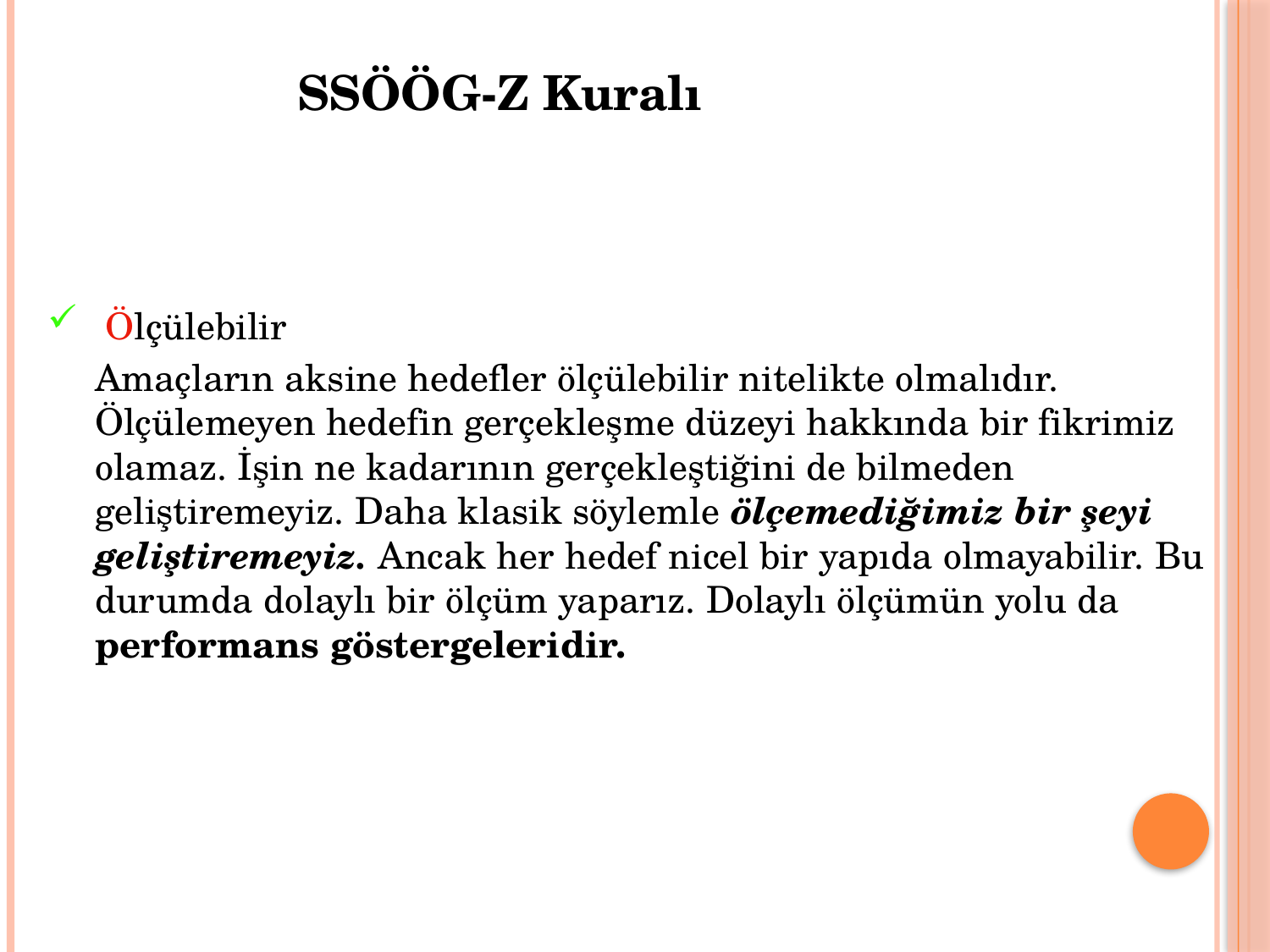

SSÖÖG-Z Kuralı
 Ölçülebilir
	Amaçların aksine hedefler ölçülebilir nitelikte olmalıdır. Ölçülemeyen hedefin gerçekleşme düzeyi hakkında bir fikrimiz olamaz. İşin ne kadarının gerçekleştiğini de bilmeden geliştiremeyiz. Daha klasik söylemle ölçemediğimiz bir şeyi geliştiremeyiz. Ancak her hedef nicel bir yapıda olmayabilir. Bu durumda dolaylı bir ölçüm yaparız. Dolaylı ölçümün yolu da performans göstergeleridir.